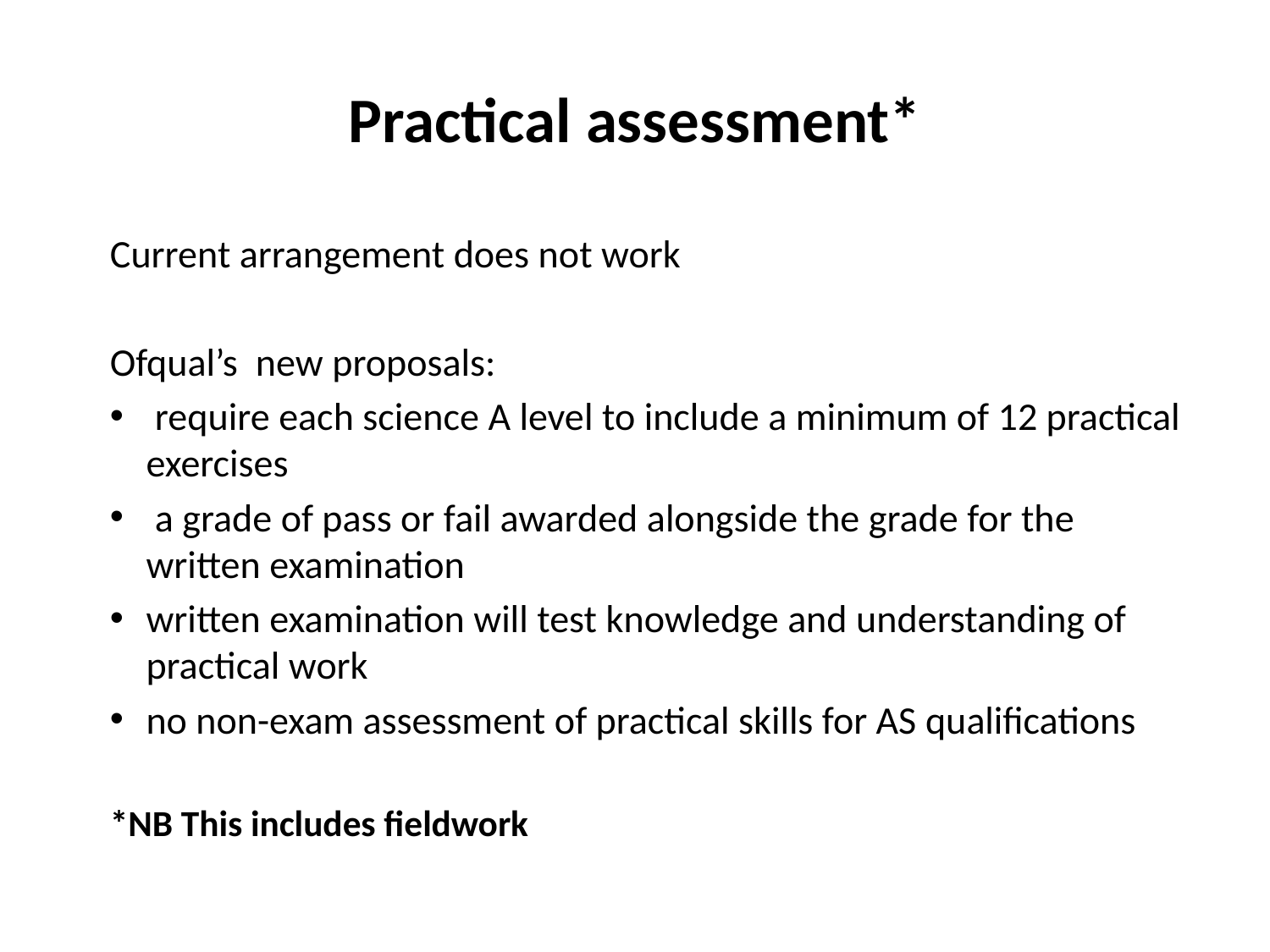

# Practical assessment*
Current arrangement does not work

Ofqual’s  new proposals:
 require each science A level to include a minimum of 12 practical exercises
 a grade of pass or fail awarded alongside the grade for the written examination
written examination will test knowledge and understanding of practical work
no non-exam assessment of practical skills for AS qualifications

*NB This includes fieldwork